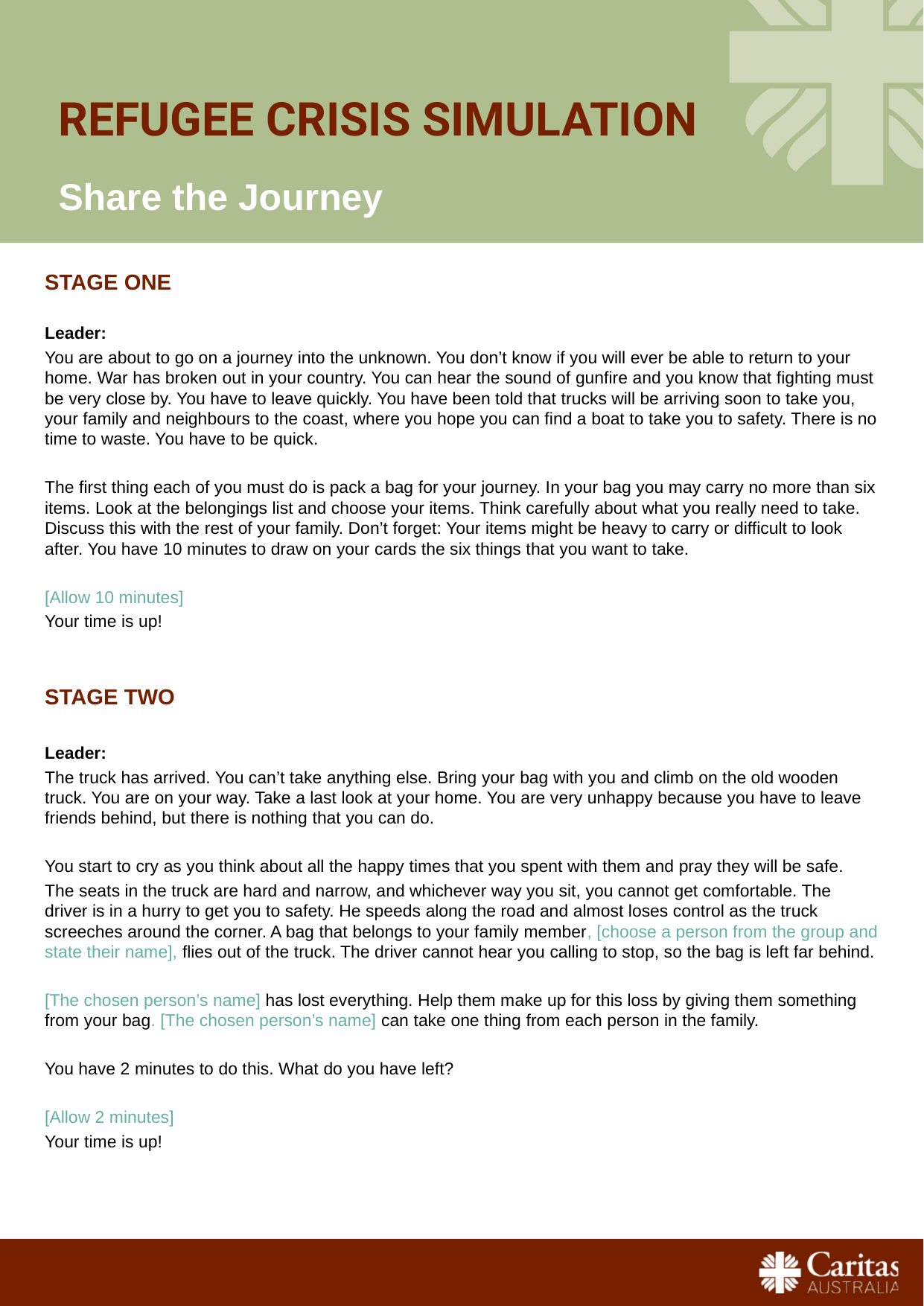

# Refugee crisis simulation
Share the Journey
STAGE ONE

Leader:
You are about to go on a journey into the unknown. You don’t know if you will ever be able to return to your home. War has broken out in your country. You can hear the sound of gunfire and you know that fighting must be very close by. You have to leave quickly. You have been told that trucks will be arriving soon to take you, your family and neighbours to the coast, where you hope you can find a boat to take you to safety. There is no time to waste. You have to be quick.

The first thing each of you must do is pack a bag for your journey. In your bag you may carry no more than six items. Look at the belongings list and choose your items. Think carefully about what you really need to take. Discuss this with the rest of your family. Don’t forget: Your items might be heavy to carry or difficult to look after. You have 10 minutes to draw on your cards the six things that you want to take.

[Allow 10 minutes]
Your time is up!

STAGE TWO

Leader:
The truck has arrived. You can’t take anything else. Bring your bag with you and climb on the old wooden truck. You are on your way. Take a last look at your home. You are very unhappy because you have to leave friends behind, but there is nothing that you can do.

You start to cry as you think about all the happy times that you spent with them and pray they will be safe.
The seats in the truck are hard and narrow, and whichever way you sit, you cannot get comfortable. The driver is in a hurry to get you to safety. He speeds along the road and almost loses control as the truck screeches around the corner. A bag that belongs to your family member, [choose a person from the group and state their name], flies out of the truck. The driver cannot hear you calling to stop, so the bag is left far behind.

[The chosen person’s name] has lost everything. Help them make up for this loss by giving them something from your bag. [The chosen person’s name] can take one thing from each person in the family.

You have 2 minutes to do this. What do you have left?

[Allow 2 minutes]
Your time is up!